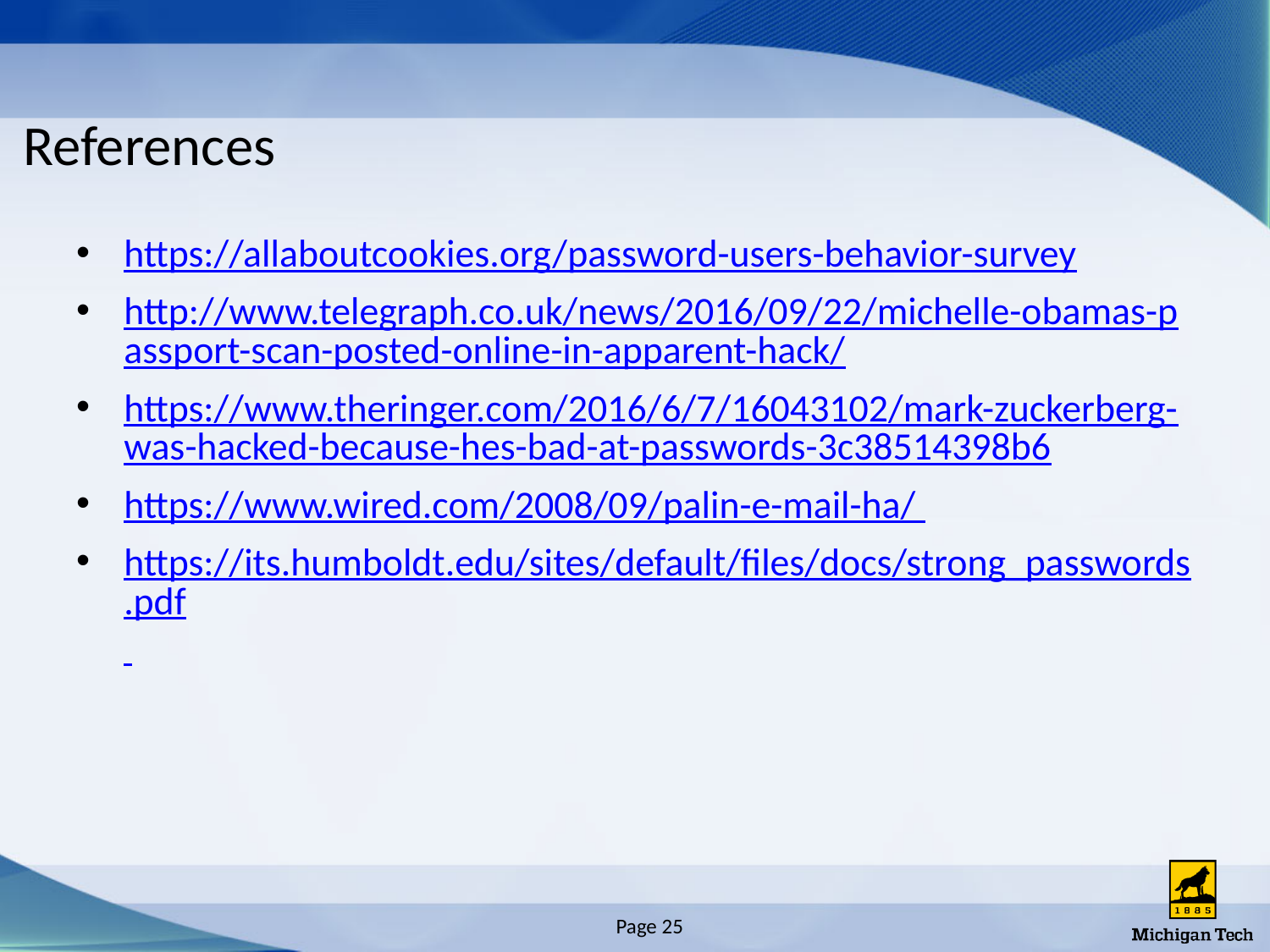

# References
https://allaboutcookies.org/password-users-behavior-survey
http://www.telegraph.co.uk/news/2016/09/22/michelle-obamas-passport-scan-posted-online-in-apparent-hack/
https://www.theringer.com/2016/6/7/16043102/mark-zuckerberg-was-hacked-because-hes-bad-at-passwords-3c38514398b6
https://www.wired.com/2008/09/palin-e-mail-ha/
https://its.humboldt.edu/sites/default/files/docs/strong_passwords.pdf